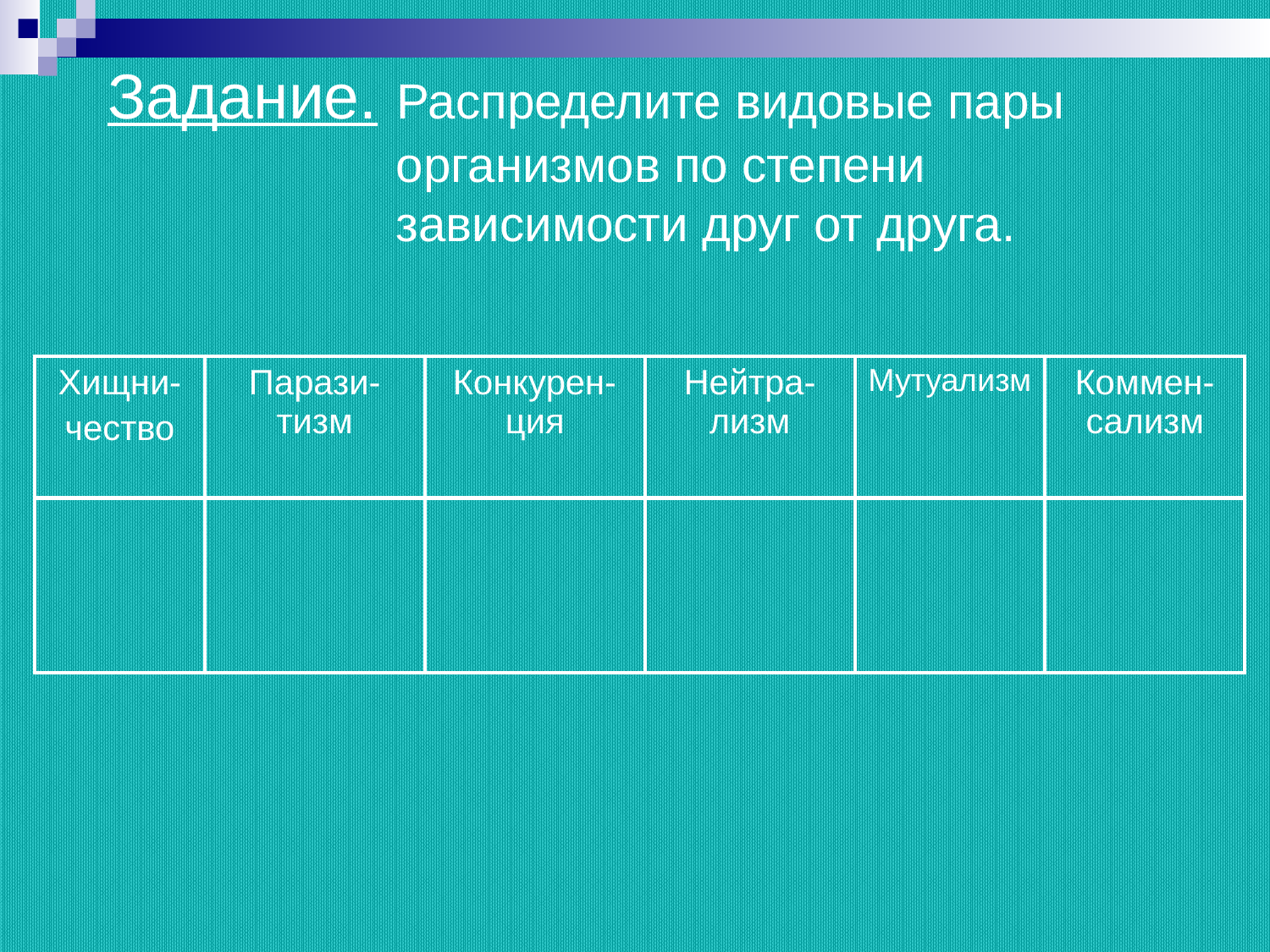

# Задание. Распределите видовые пары организмов по степени зависимости друг от друга.
| Хищни- чество | Парази-тизм | Конкурен-ция | Нейтра-лизм | Мутуализм | Коммен-сализм |
| --- | --- | --- | --- | --- | --- |
|  |  |  |  |  |  |